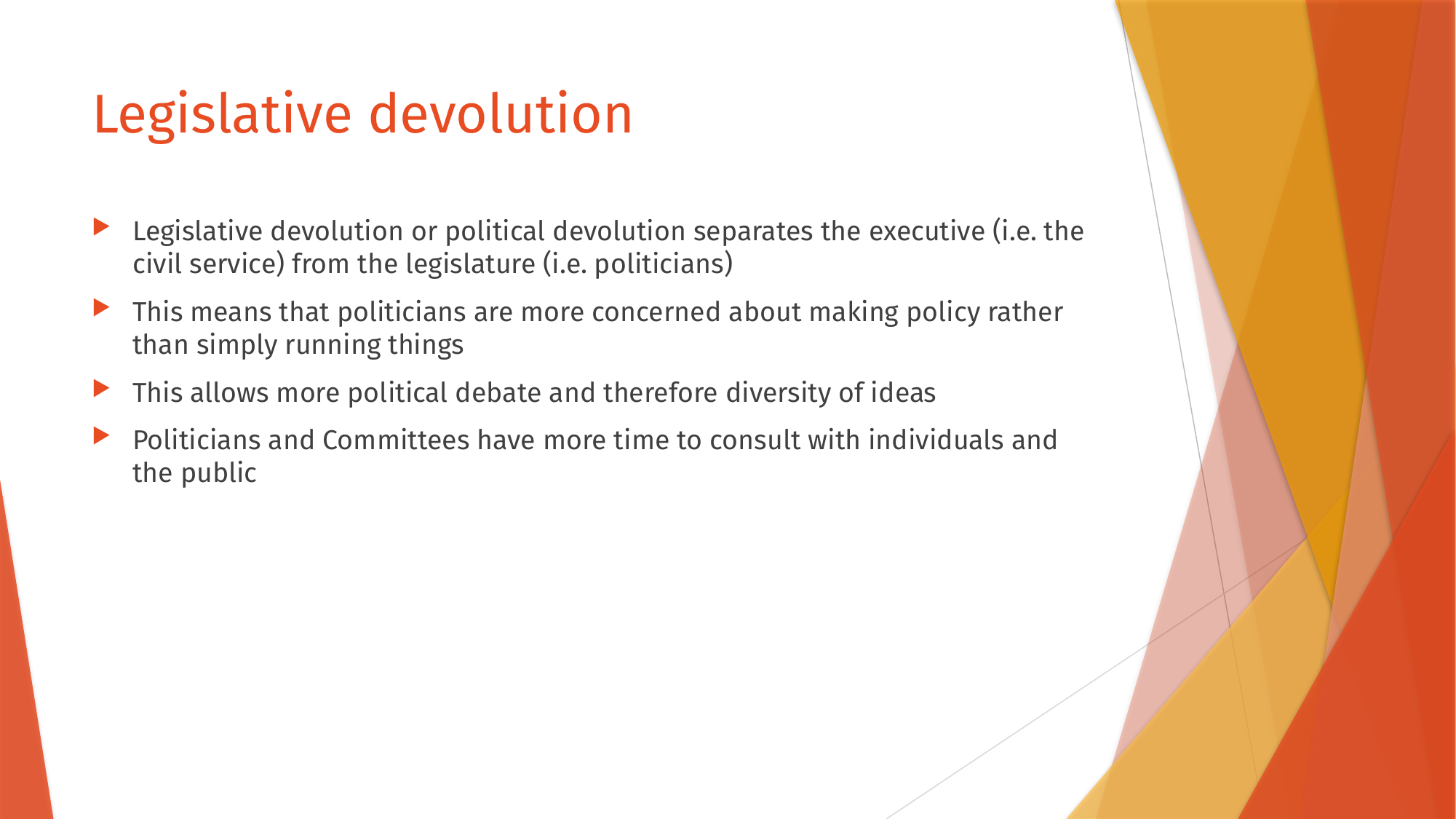

# Legislative devolution
Legislative devolution or political devolution separates the executive (i.e. the civil service) from the legislature (i.e. politicians)
This means that politicians are more concerned about making policy rather than simply running things
This allows more political debate and therefore diversity of ideas
Politicians and Committees have more time to consult with individuals and the public